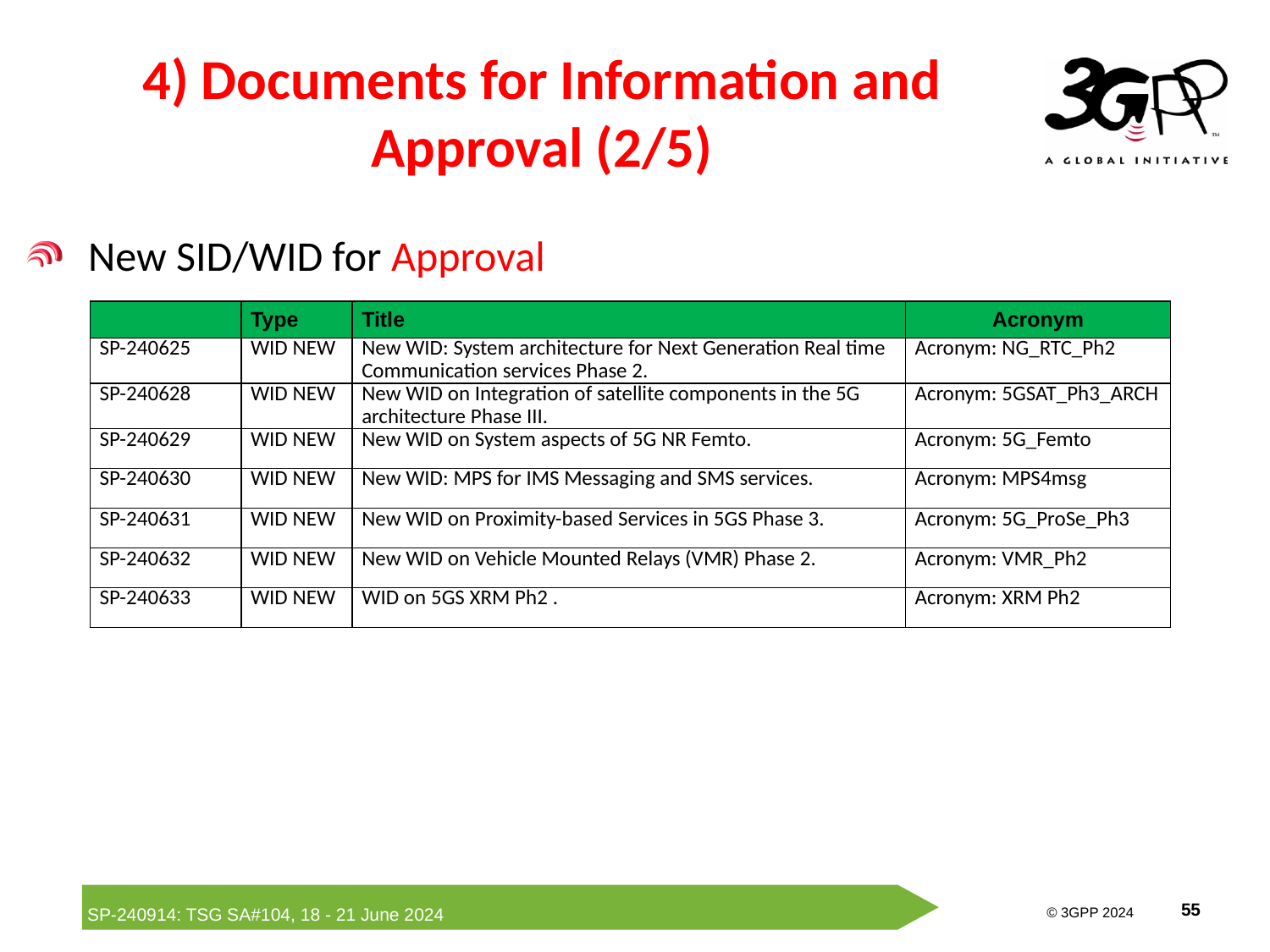

# 4) Documents for Information and Approval (2/5)
New SID/WID for Approval

|  | Type | Title | Acronym |
| --- | --- | --- | --- |
| SP-240625 | WID NEW | New WID: System architecture for Next Generation Real time Communication services Phase 2. | Acronym: NG\_RTC\_Ph2 |
| SP-240628 | WID NEW | New WID on Integration of satellite components in the 5G architecture Phase III. | Acronym: 5GSAT\_Ph3\_ARCH |
| SP-240629 | WID NEW | New WID on System aspects of 5G NR Femto. | Acronym: 5G\_Femto |
| SP-240630 | WID NEW | New WID: MPS for IMS Messaging and SMS services. | Acronym: MPS4msg |
| SP-240631 | WID NEW | New WID on Proximity-based Services in 5GS Phase 3. | Acronym: 5G\_ProSe\_Ph3 |
| SP-240632 | WID NEW | New WID on Vehicle Mounted Relays (VMR) Phase 2. | Acronym: VMR\_Ph2 |
| SP-240633 | WID NEW | WID on 5GS XRM Ph2 . | Acronym: XRM Ph2 |